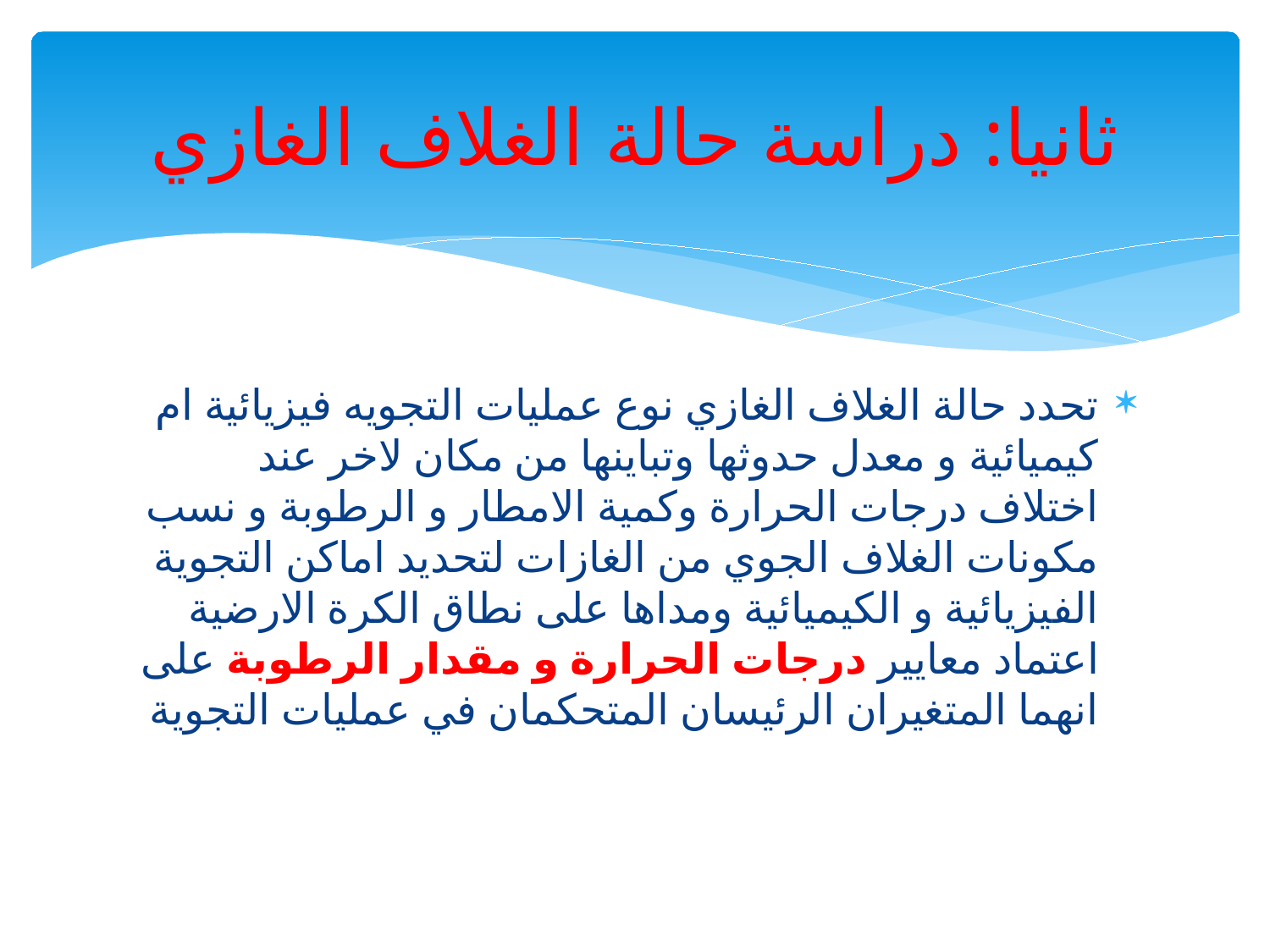

# ثانيا: دراسة حالة الغلاف الغازي
تحدد حالة الغلاف الغازي نوع عمليات التجويه فيزيائية ام كيميائية و معدل حدوثها وتباينها من مكان لاخر عند اختلاف درجات الحرارة وكمية الامطار و الرطوبة و نسب مكونات الغلاف الجوي من الغازات لتحديد اماكن التجوية الفيزيائية و الكيميائية ومداها على نطاق الكرة الارضية اعتماد معايير درجات الحرارة و مقدار الرطوبة على انهما المتغيران الرئيسان المتحكمان في عمليات التجوية